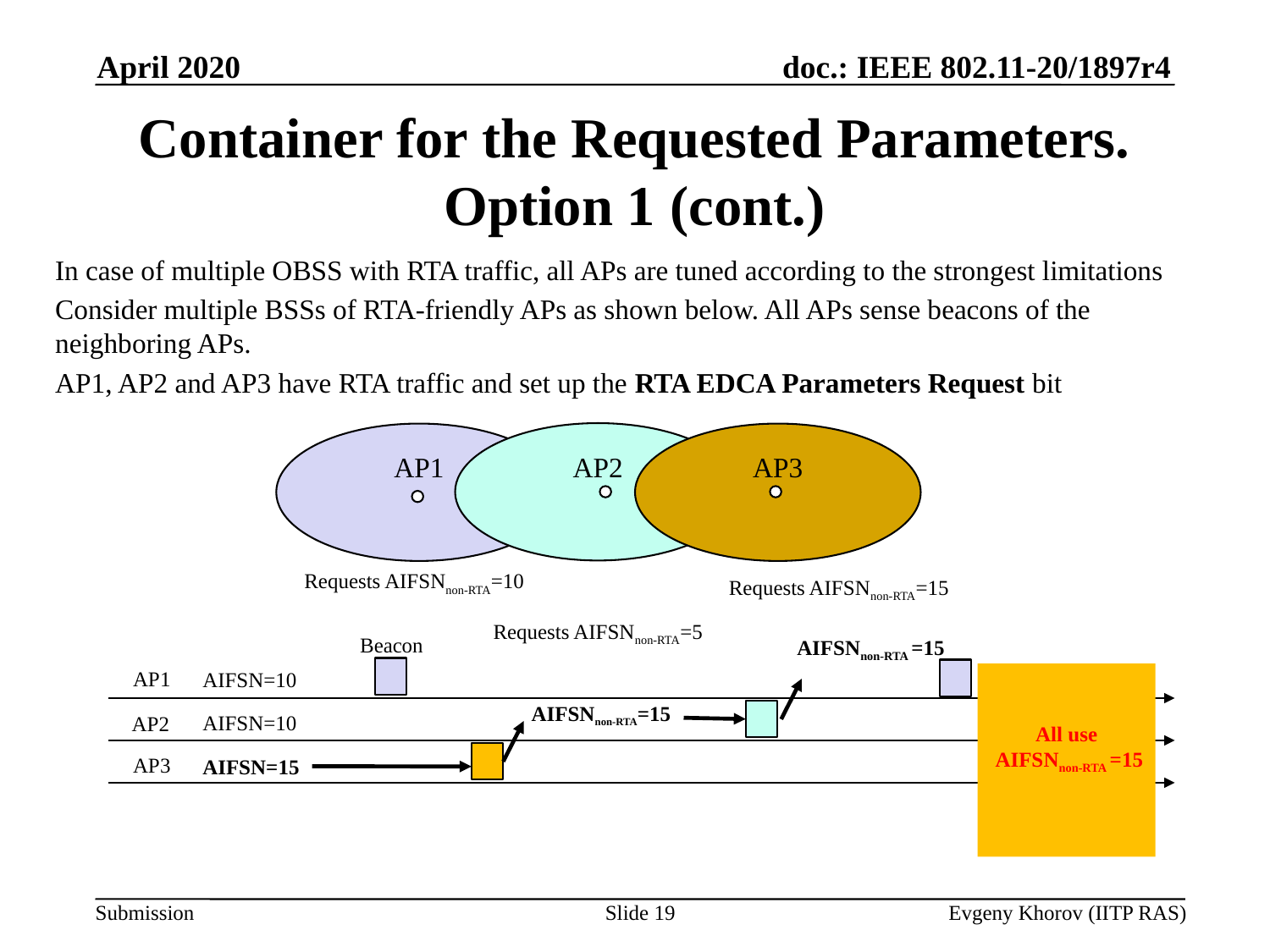

April 2020
# Container for the Requested Parameters. Option 1 (cont.)
In case of multiple OBSS with RTA traffic, all APs are tuned according to the strongest limitations
Consider multiple BSSs of RTA-friendly APs as shown below. All APs sense beacons of the neighboring APs.
AP1, AP2 and AP3 have RTA traffic and set up the RTA EDCA Parameters Request bit

AP2
AP1
AP3

Requests AIFSNnon-RTA=10
Requests AIFSNnon-RTA=15
Requests AIFSNnon-RTA=5
Beacon
AIFSNnon-RTA =15

All use
 AIFSNnon-RTA =15

AIFSNnon-RTA=15

AP1
AIFSN=10
AIFSN=10
AP2
AP3
AIFSN=15
Slide 19
Evgeny Khorov (IITP RAS)